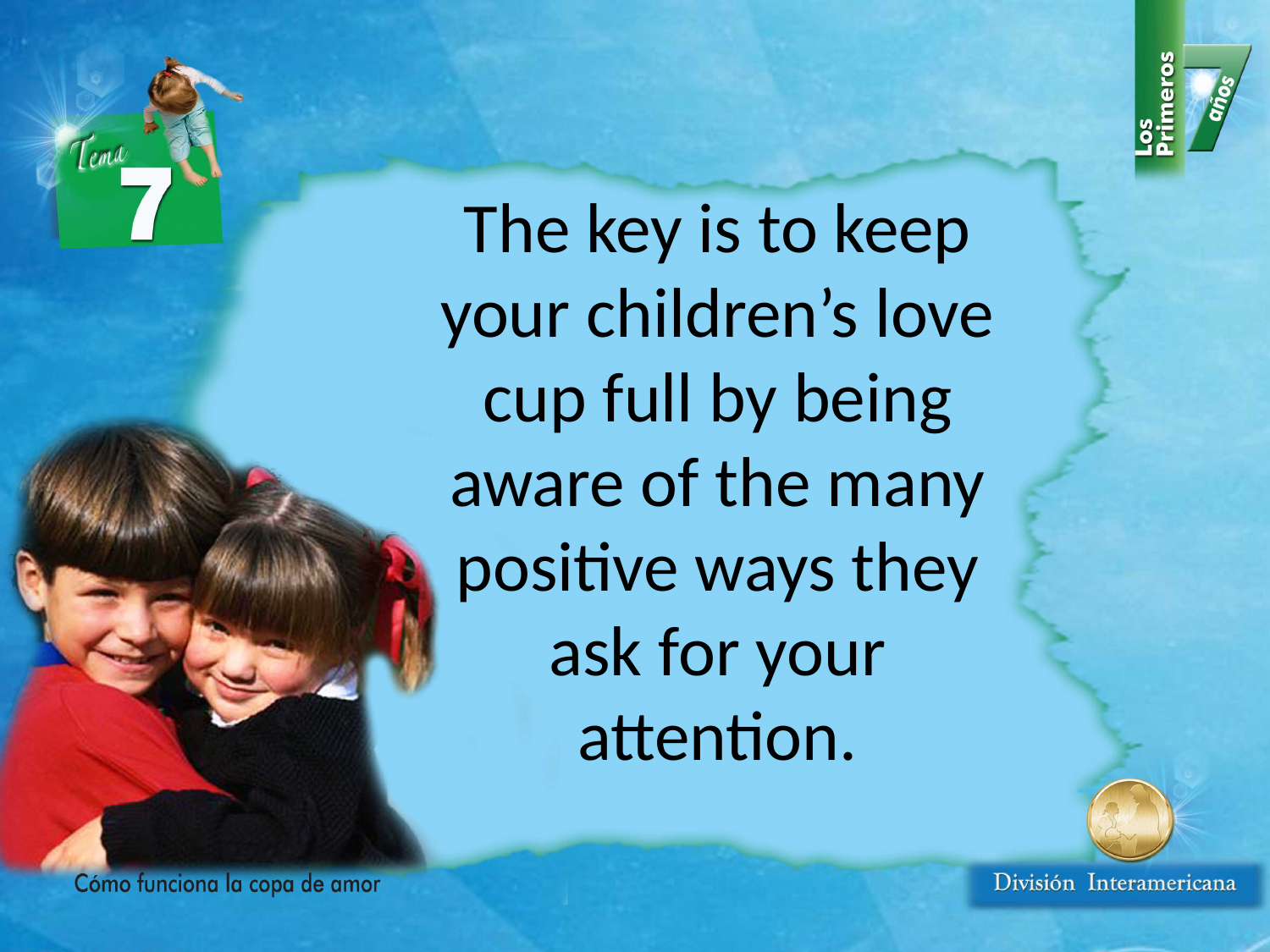

The key is to keep your children’s love cup full by being aware of the many positive ways they ask for your attention.